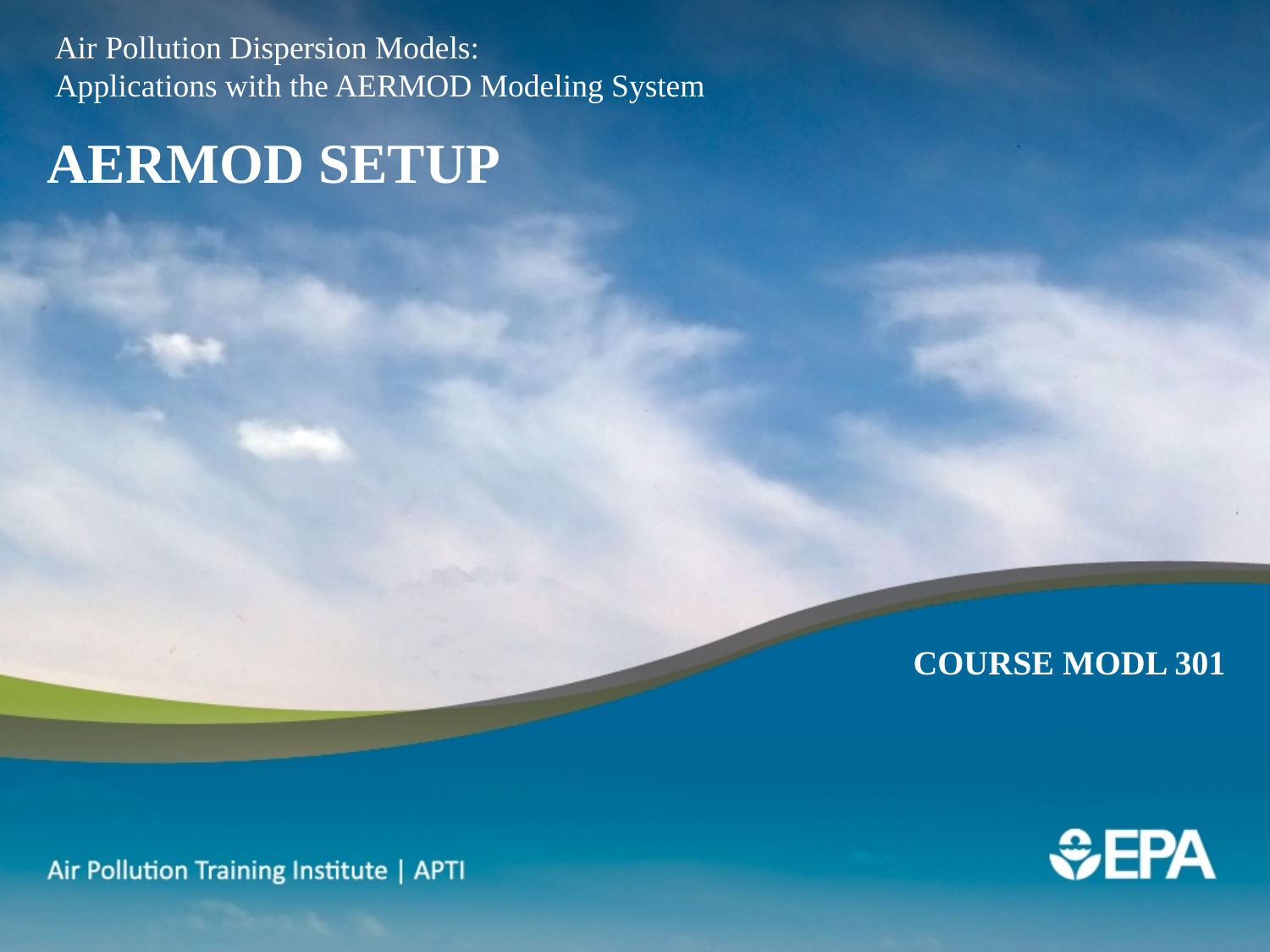

Air Pollution Dispersion Models:
Applications with the AERMOD Modeling System
AERMOD Setup
Course MODL 301